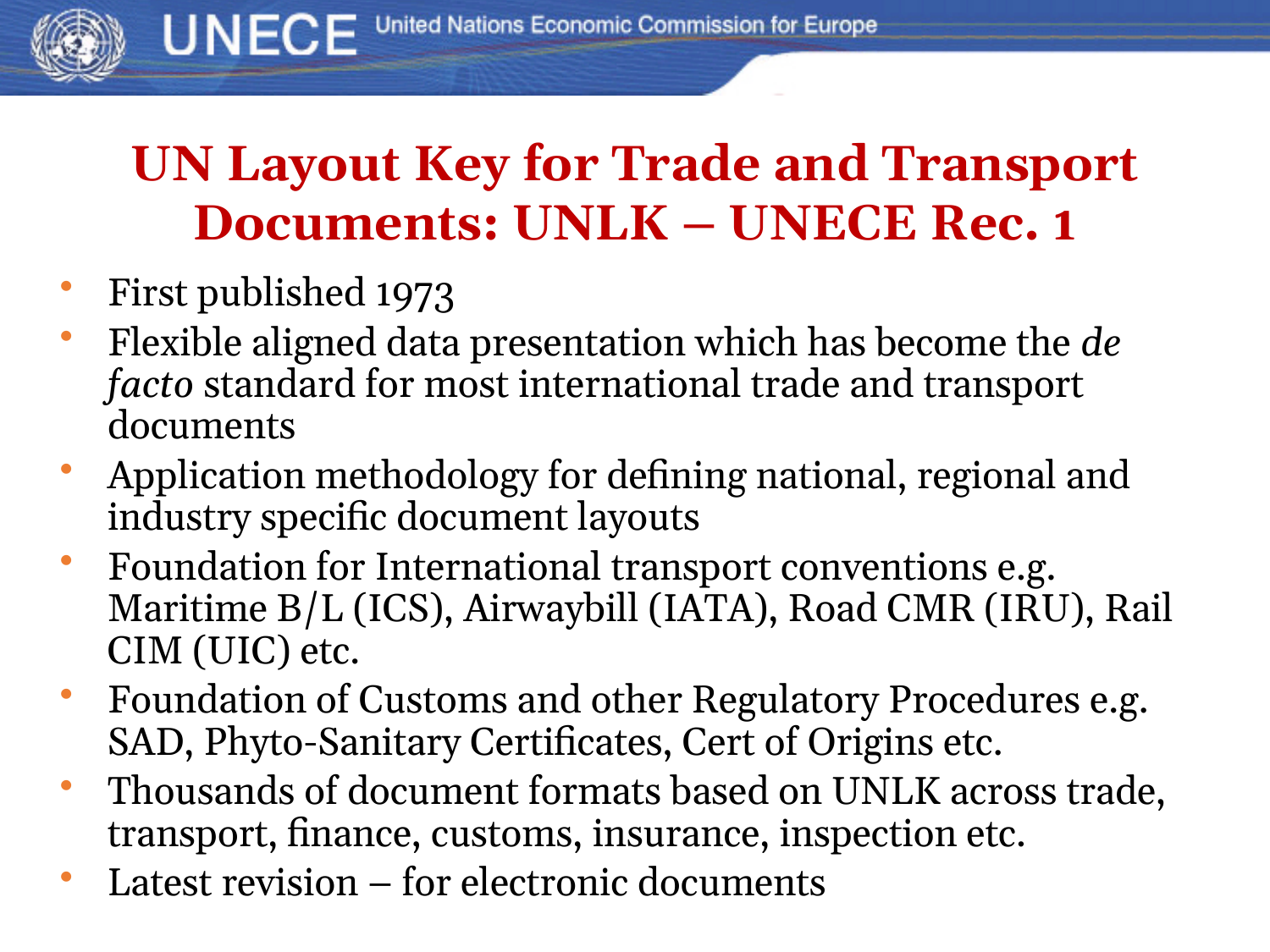

# UN Layout Key for Trade and Transport Documents: UNLK – UNECE Rec. 1
First published 1973
Flexible aligned data presentation which has become the de facto standard for most international trade and transport documents
Application methodology for defining national, regional and industry specific document layouts
Foundation for International transport conventions e.g. Maritime B/L (ICS), Airwaybill (IATA), Road CMR (IRU), Rail CIM (UIC) etc.
Foundation of Customs and other Regulatory Procedures e.g. SAD, Phyto-Sanitary Certificates, Cert of Origins etc.
Thousands of document formats based on UNLK across trade, transport, finance, customs, insurance, inspection etc.
Latest revision – for electronic documents